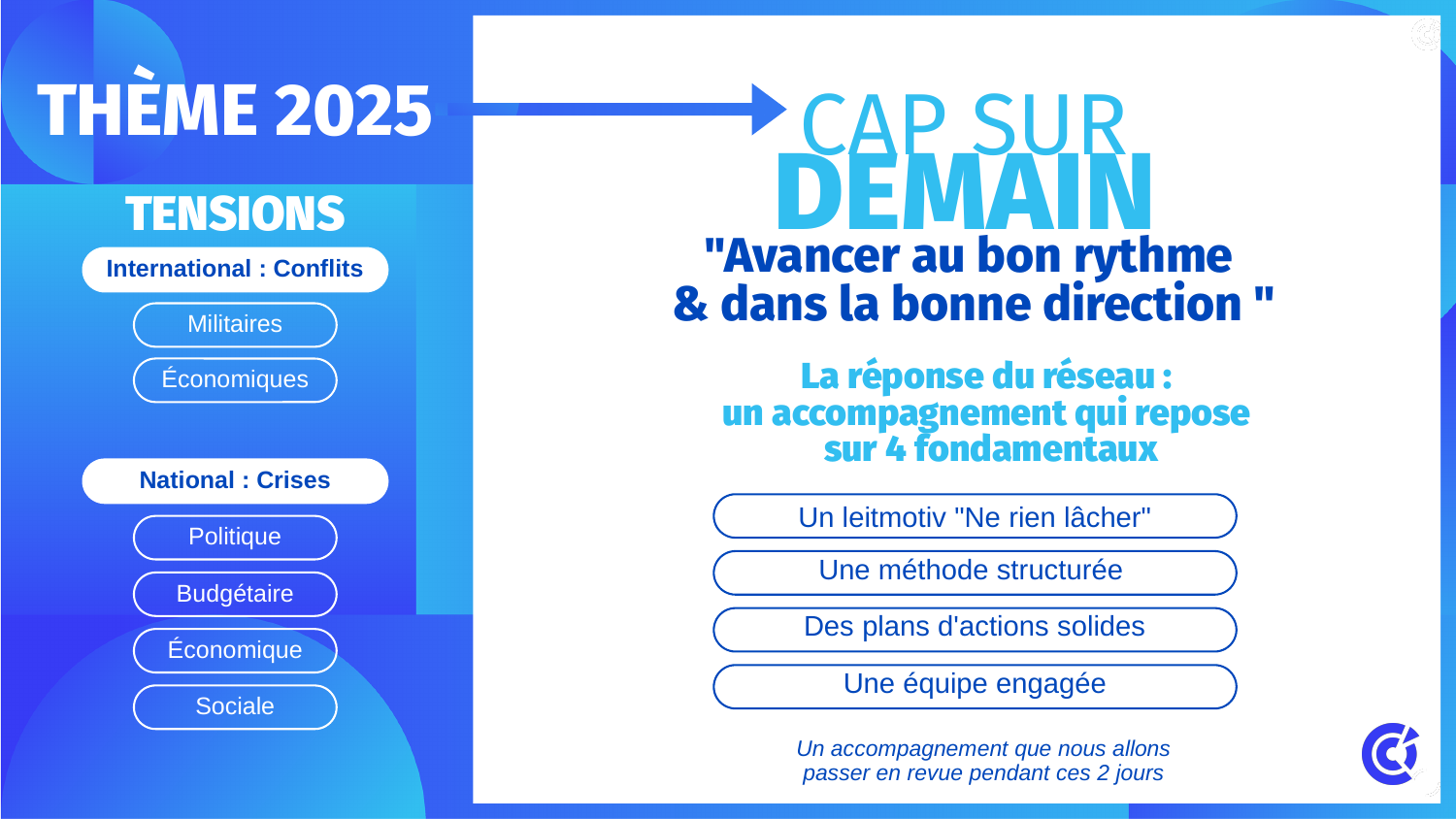

CAP SUR
# Thème 2025

DEMAIN
TENSIONS
"Avancer au bon rythme
& dans la bonne direction "
International : Conflits
Militaires
La réponse du réseau :
un accompagnement qui repose
sur 4 fondamentaux
Économiques
National : Crises
Un leitmotiv "Ne rien lâcher"
Politique
Une méthode structurée
Budgétaire
Des plans d'actions solides
Économique
Une équipe engagée
Sociale
Un accompagnement que nous allons passer en revue pendant ces 2 jours